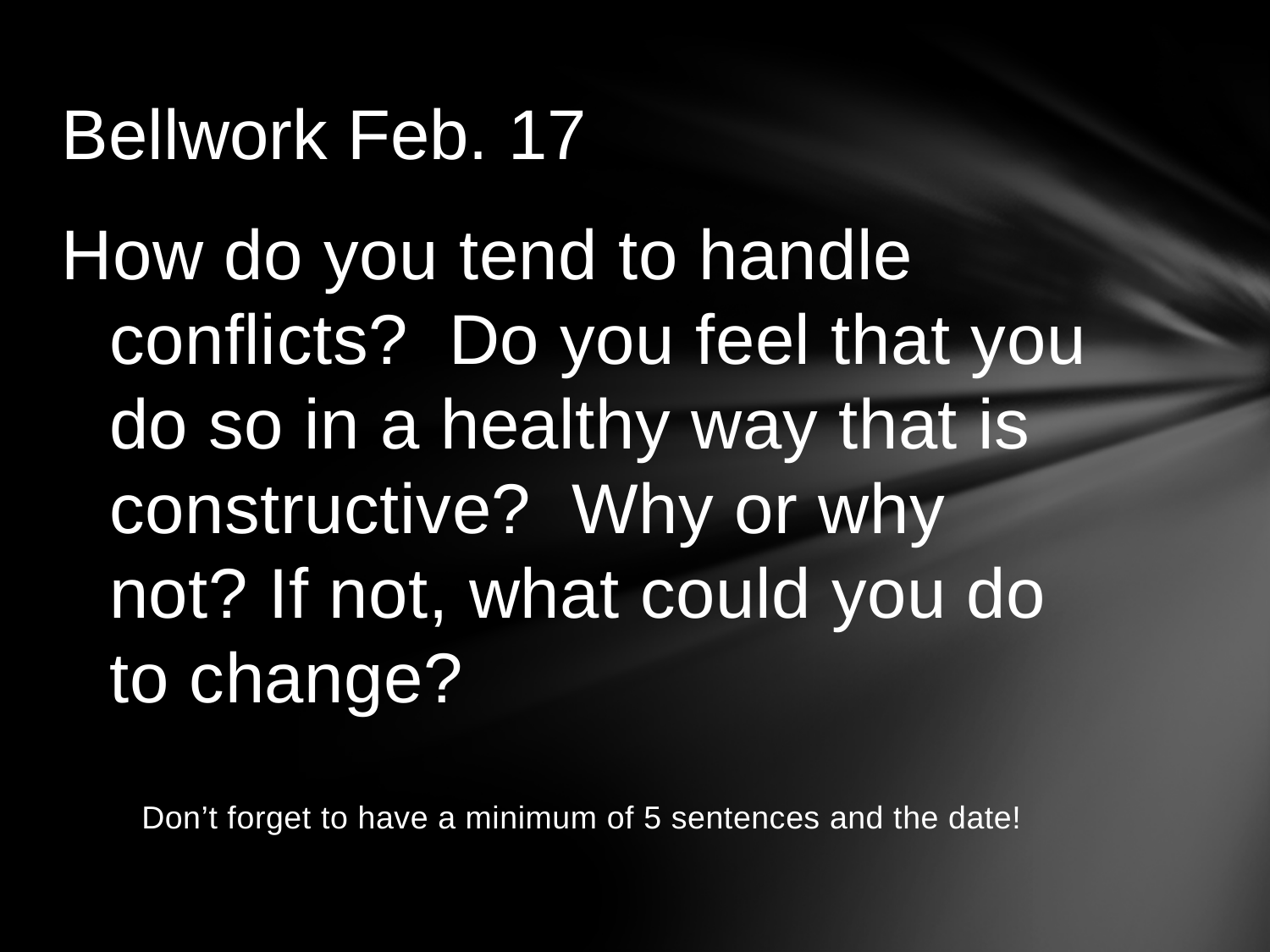

# Bellwork Feb. 17
How do you tend to handle conflicts?  Do you feel that you do so in a healthy way that is constructive?  Why or why not? If not, what could you do to change?

Don’t forget to have a minimum of 5 sentences and the date!